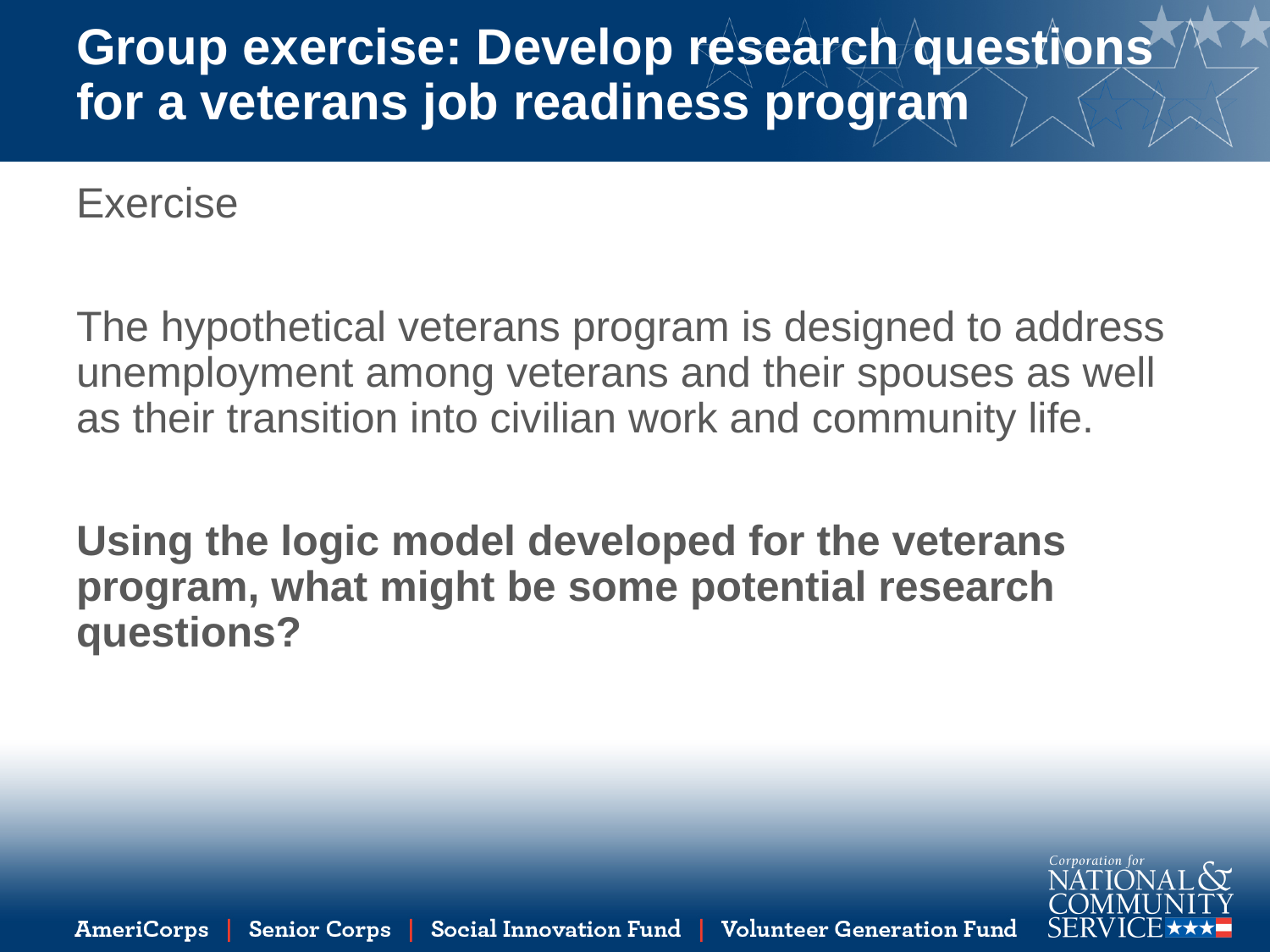

# Group exercise: Develop research questions for a veterans job readiness program
Exercise

The hypothetical veterans program is designed to address unemployment among veterans and their spouses as well as their transition into civilian work and community life.

Using the logic model developed for the veterans program, what might be some potential research questions?